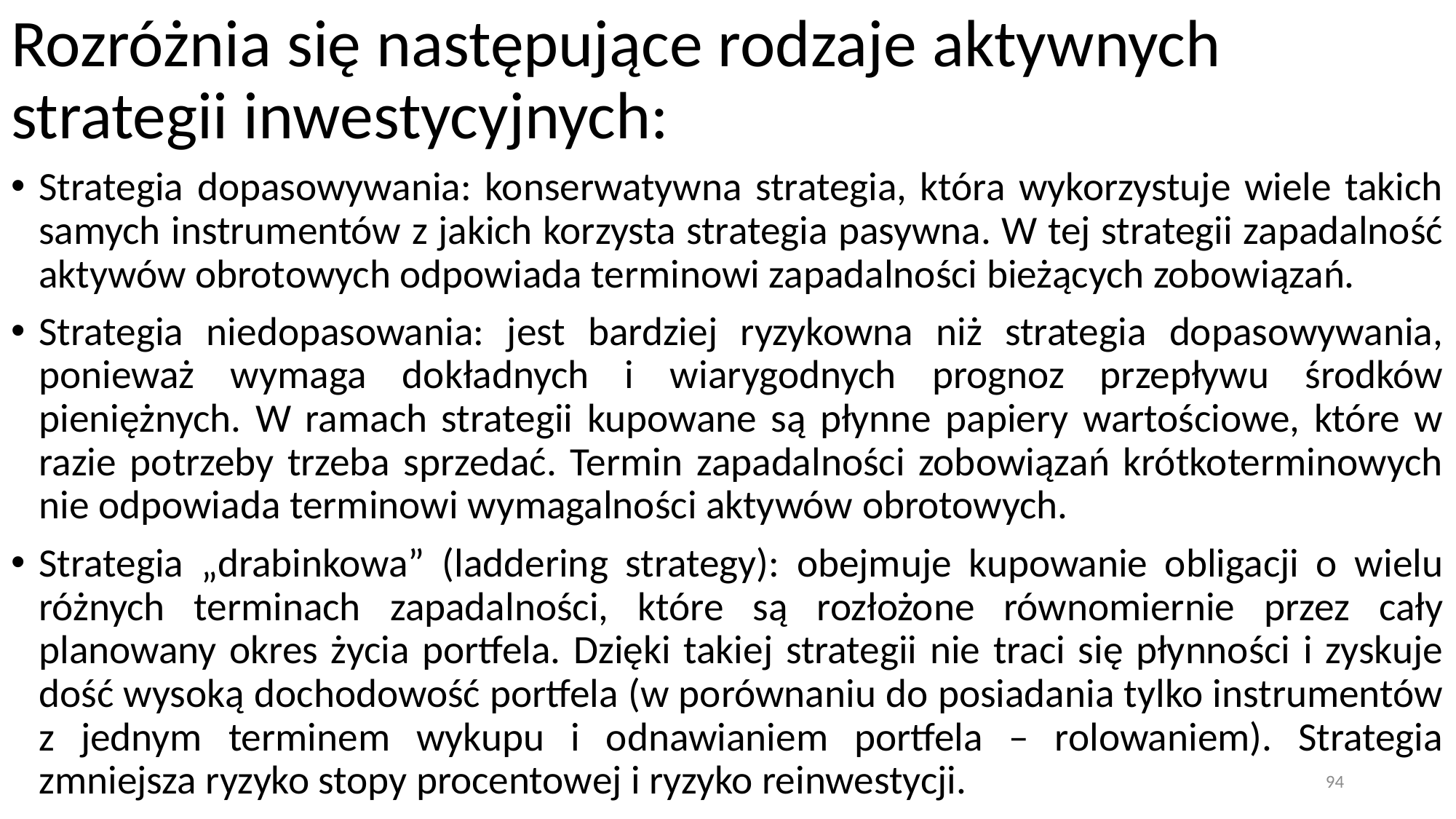

# Rozróżnia się następujące rodzaje aktywnych strategii inwestycyjnych:
Strategia dopasowywania: konserwatywna strategia, która wykorzystuje wiele takich samych instrumentów z jakich korzysta strategia pasywna. W tej strategii zapadalność aktywów obrotowych odpowiada terminowi zapadalności bieżących zobowiązań.
Strategia niedopasowania: jest bardziej ryzykowna niż strategia dopasowywania, ponieważ wymaga dokładnych i wiarygodnych prognoz przepływu środków pieniężnych. W ramach strategii kupowane są płynne papiery wartościowe, które w razie potrzeby trzeba sprzedać. Termin zapadalności zobowiązań krótkoterminowych nie odpowiada terminowi wymagalności aktywów obrotowych.
Strategia „drabinkowa” (laddering strategy): obejmuje kupowanie obligacji o wielu różnych terminach zapadalności, które są rozłożone równomiernie przez cały planowany okres życia portfela. Dzięki takiej strategii nie traci się płynności i zyskuje dość wysoką dochodowość portfela (w porównaniu do posiadania tylko instrumentów z jednym terminem wykupu i odnawianiem portfela – rolowaniem). Strategia zmniejsza ryzyko stopy procentowej i ryzyko reinwestycji.

94